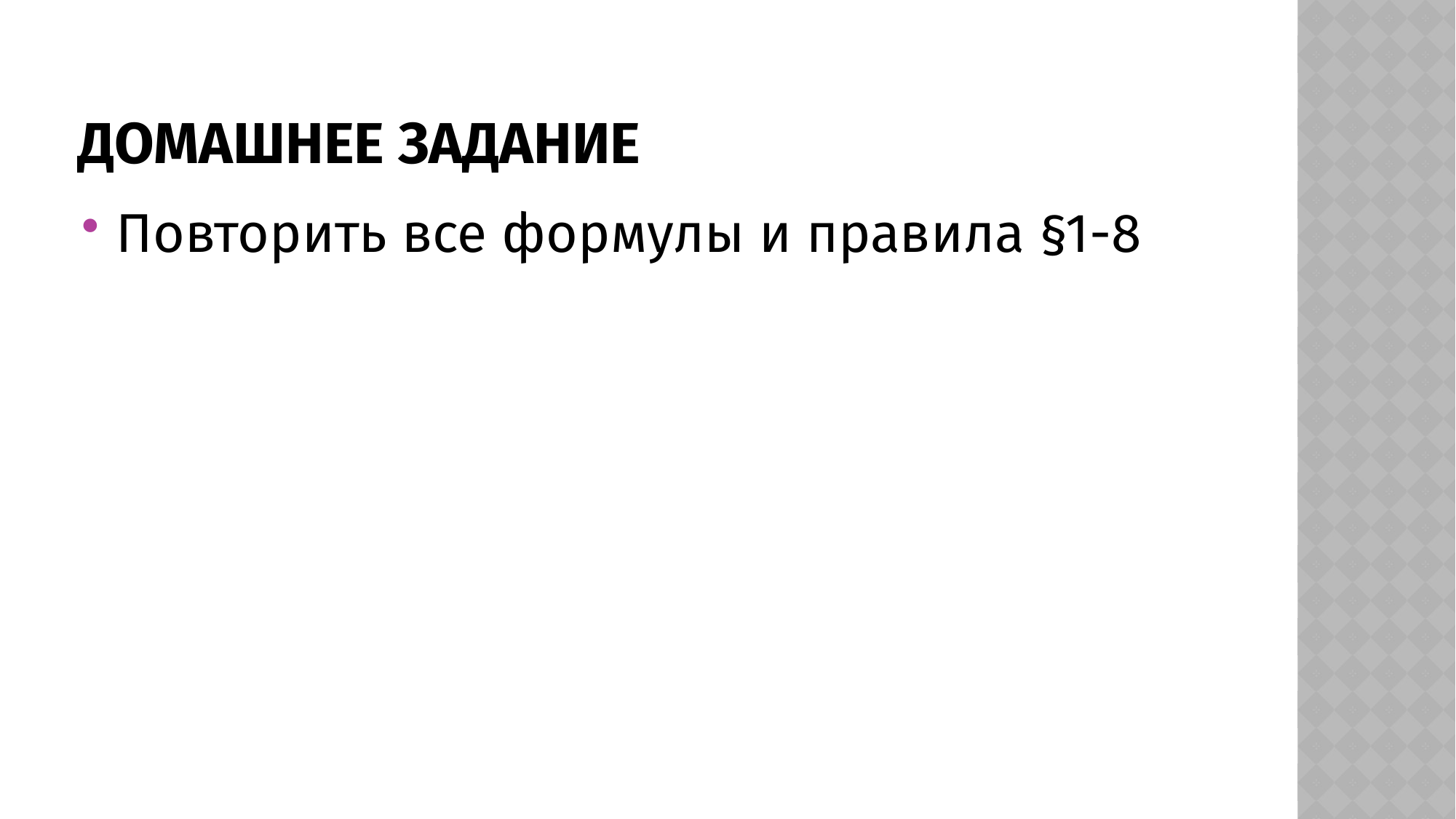

# Домашнее задание
Повторить все формулы и правила §1-8